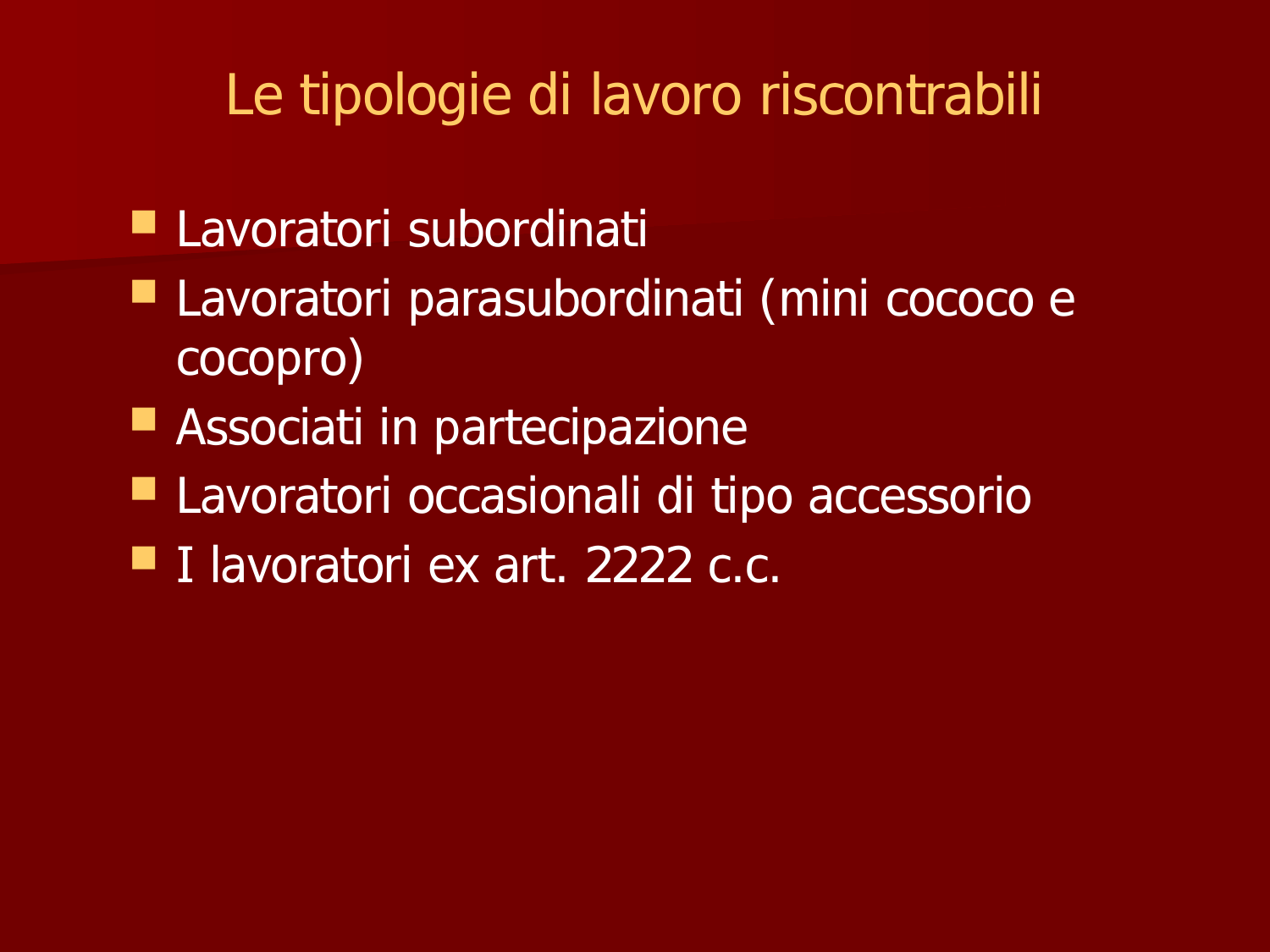

# Le tipologie di lavoro riscontrabili
Lavoratori subordinati
Lavoratori parasubordinati (mini cococo e cocopro)
Associati in partecipazione
Lavoratori occasionali di tipo accessorio
I lavoratori ex art. 2222 c.c.